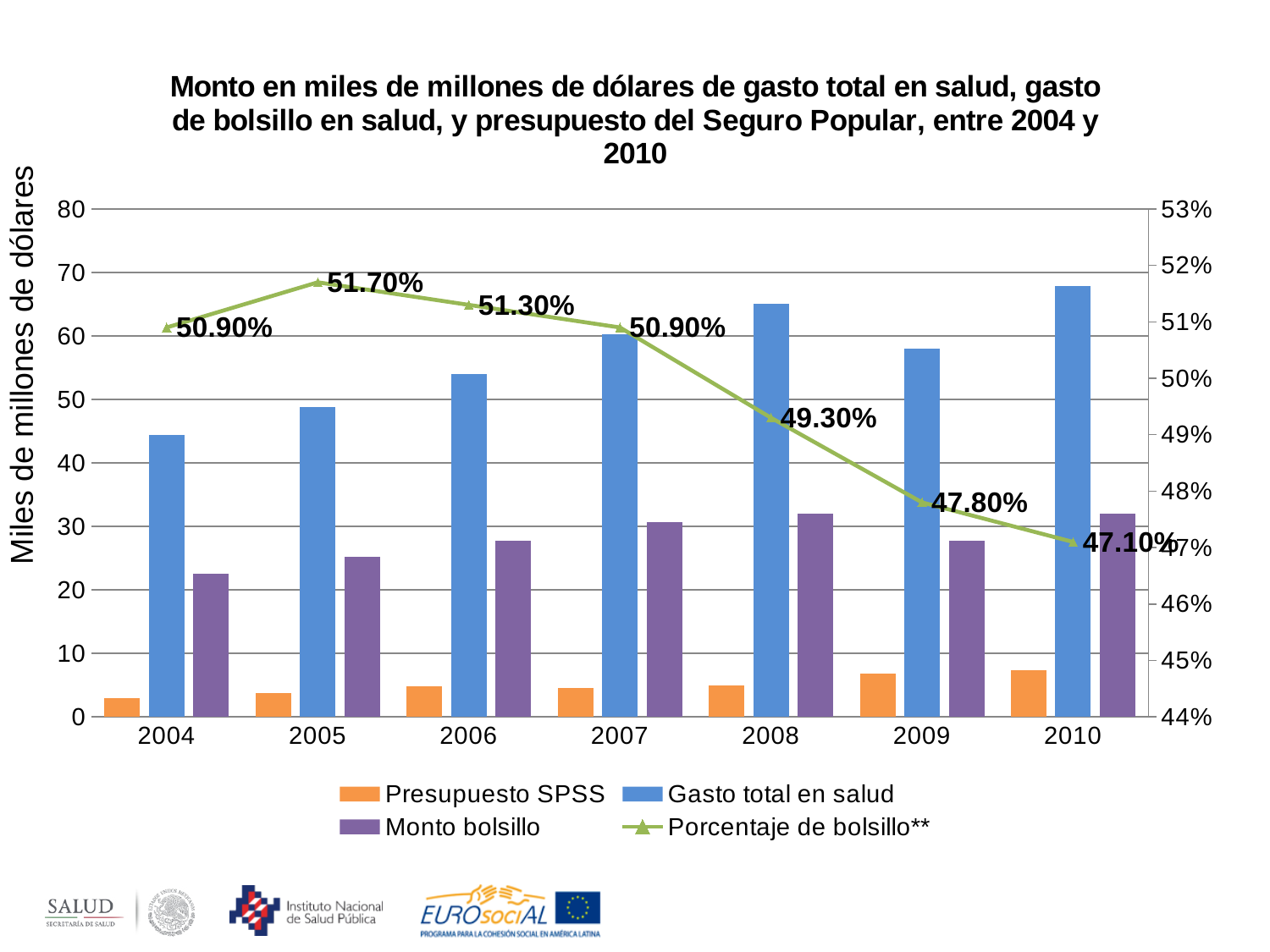

### Chart: Monto en miles de millones de dólares de gasto total en salud, gasto de bolsillo en salud, y presupuesto del Seguro Popular, entre 2004 y 2010

| Category | Presupuesto SPSS | Gasto total en salud | Monto bolsillo | Porcentaje de bolsillo** |
|---|---|---|---|---|
| 2004 | 2.9955073406844184 | 44.415888149999994 | 22.607687068350003 | 0.509 |
| 2005 | 3.8146467617100335 | 48.740320080000004 | 25.198745481359996 | 0.517 |
| 2006 | 4.8831685899498884 | 54.00958828 | 27.706918787640006 | 0.513 |
| 2007 | 4.623020276404721 | 60.286332240000014 | 30.685743110159994 | 0.509 |
| 2008 | 5.025047554051896 | 65.00517139999997 | 32.0475495002 | 0.4930000000000001 |
| 2009 | 6.772671864578302 | 58.0245225 | 27.735721755 | 0.47800000000000004 |
| 2010 | 7.380617523440026 | 67.851246 | 31.957936866 | 0.47100000000000003 |
Miles de millones de dólares